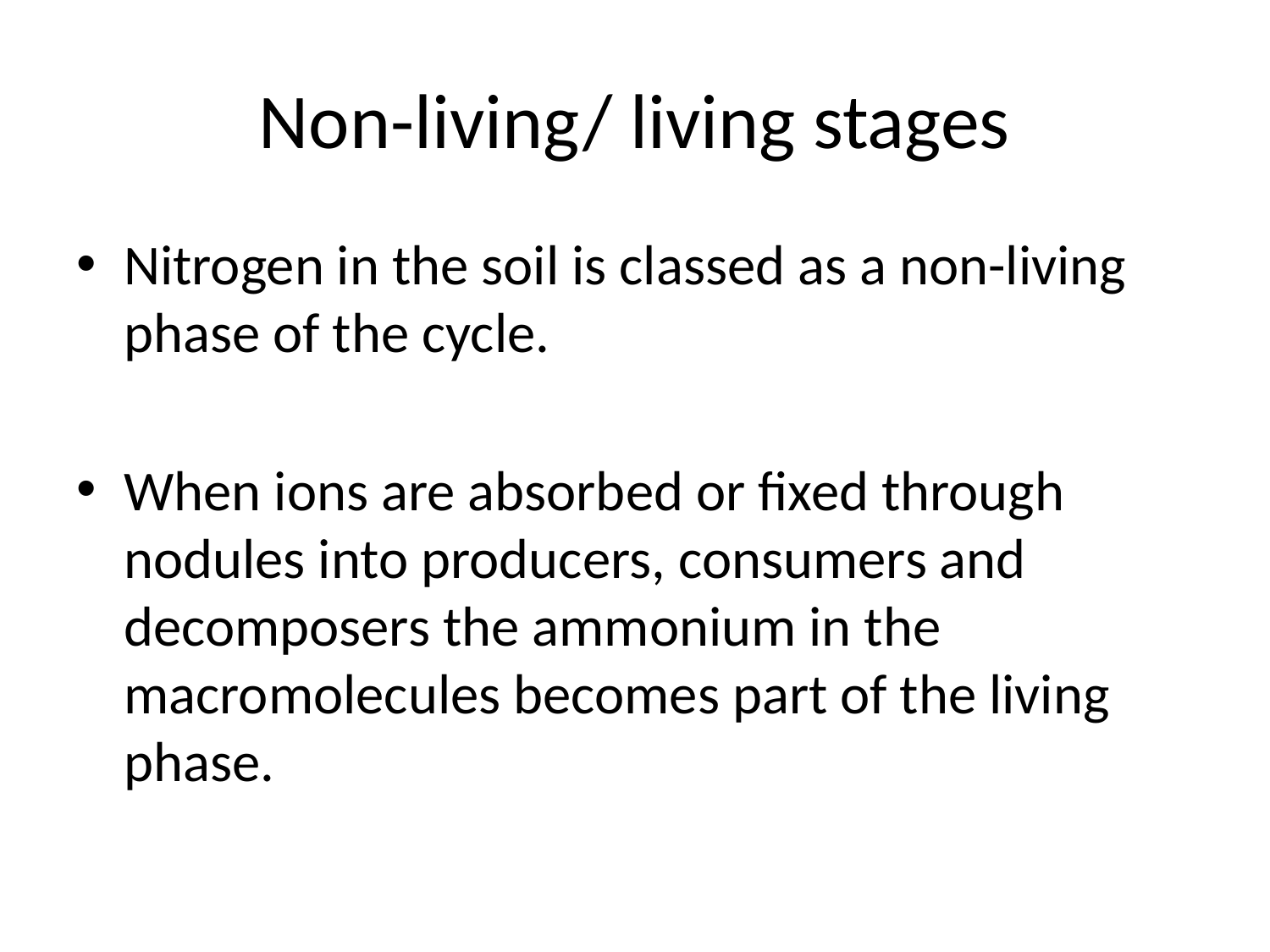

# Non-living/ living stages
Nitrogen in the soil is classed as a non-living phase of the cycle.

When ions are absorbed or fixed through nodules into producers, consumers and decomposers the ammonium in the macromolecules becomes part of the living phase.